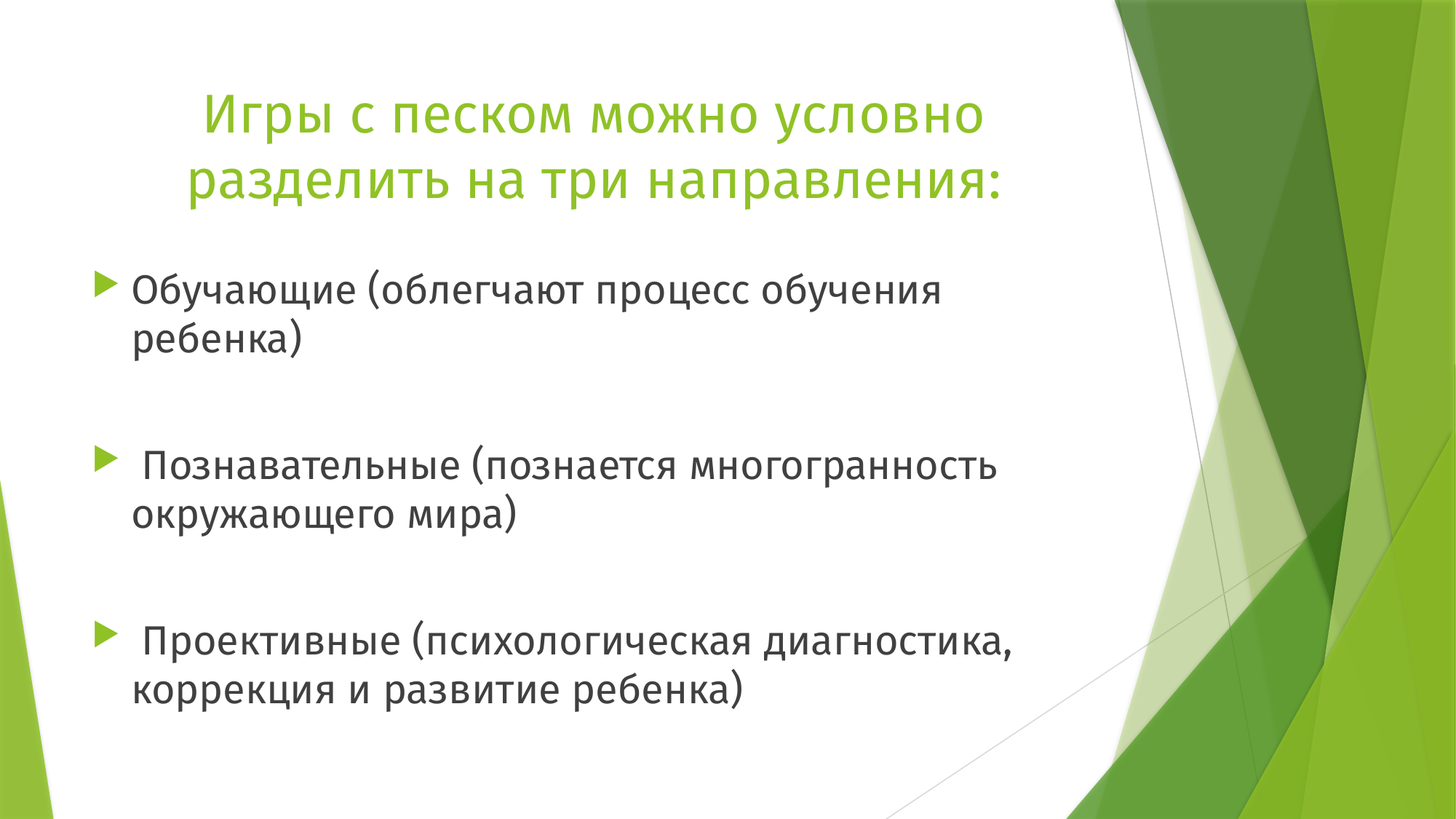

# Игры с песком можно условно разделить на три направления:
Обучающие (облегчают процесс обучения ребенка)

 Познавательные (познается многогранность окружающего мира)

 Проективные (психологическая диагностика, коррекция и развитие ребенка)